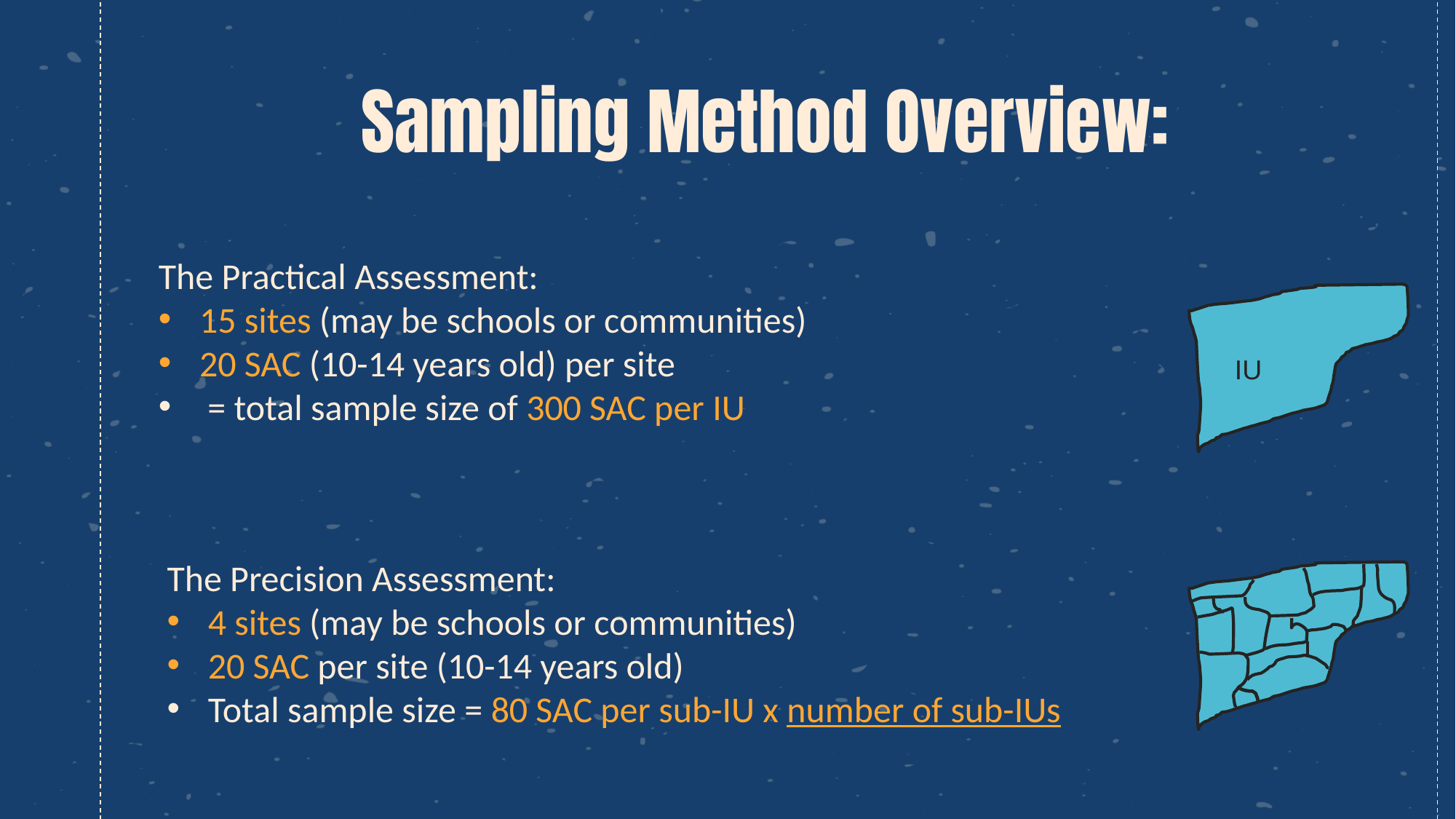

# Sampling Method Overview:
The Practical Assessment:
15 sites (may be schools or communities)
20 SAC (10-14 years old) per site
 = total sample size of 300 SAC per IU

IU
The Precision Assessment:
4 sites (may be schools or communities)
20 SAC per site (10-14 years old)
Total sample size = 80 SAC per sub-IU x number of sub-IUs